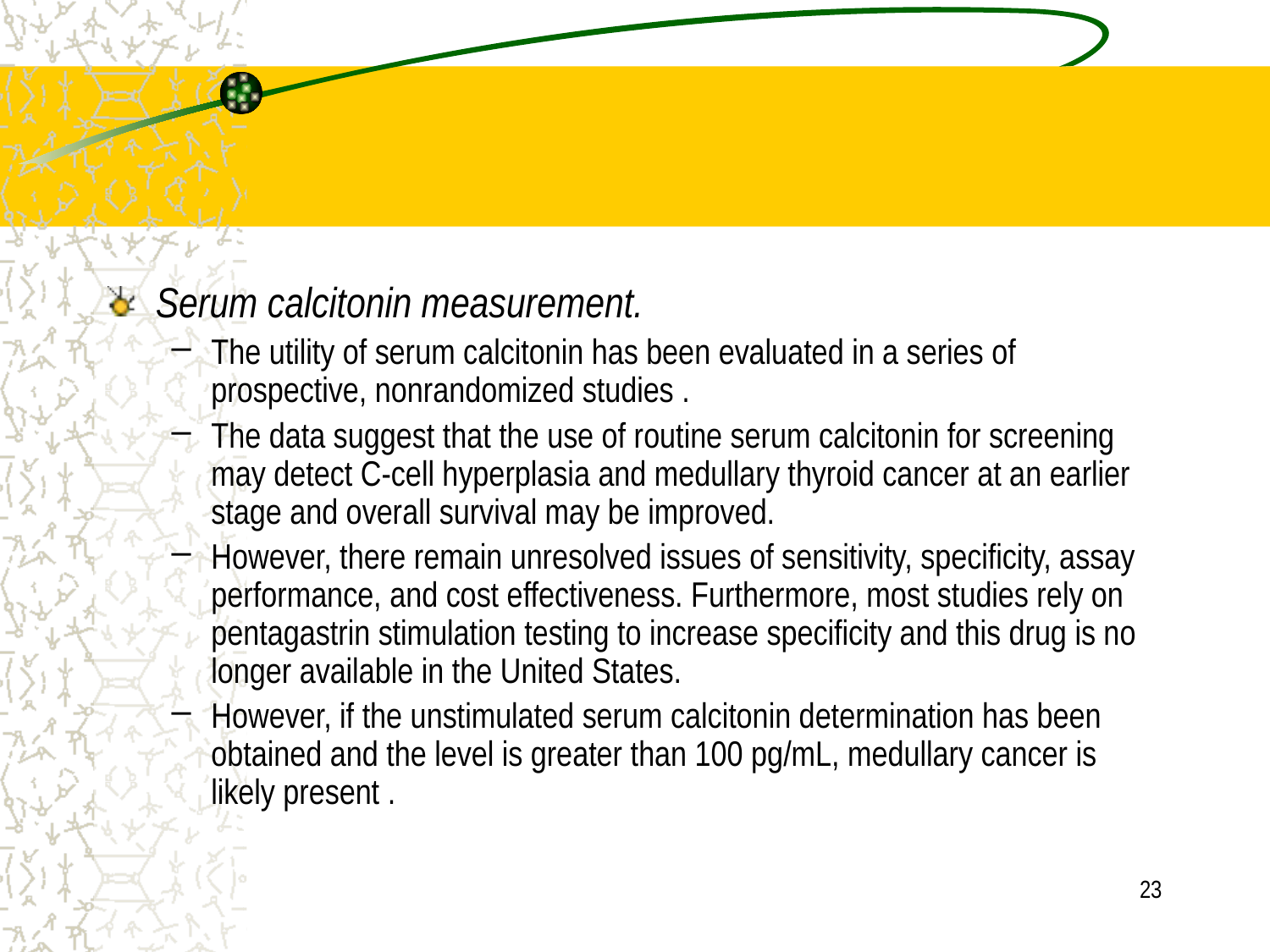

#
Serum calcitonin measurement.
The utility of serum calcitonin has been evaluated in a series of prospective, nonrandomized studies .
The data suggest that the use of routine serum calcitonin for screening may detect C-cell hyperplasia and medullary thyroid cancer at an earlier stage and overall survival may be improved.
However, there remain unresolved issues of sensitivity, specificity, assay performance, and cost effectiveness. Furthermore, most studies rely on pentagastrin stimulation testing to increase specificity and this drug is no longer available in the United States.
However, if the unstimulated serum calcitonin determination has been obtained and the level is greater than 100 pg/mL, medullary cancer is likely present .

23